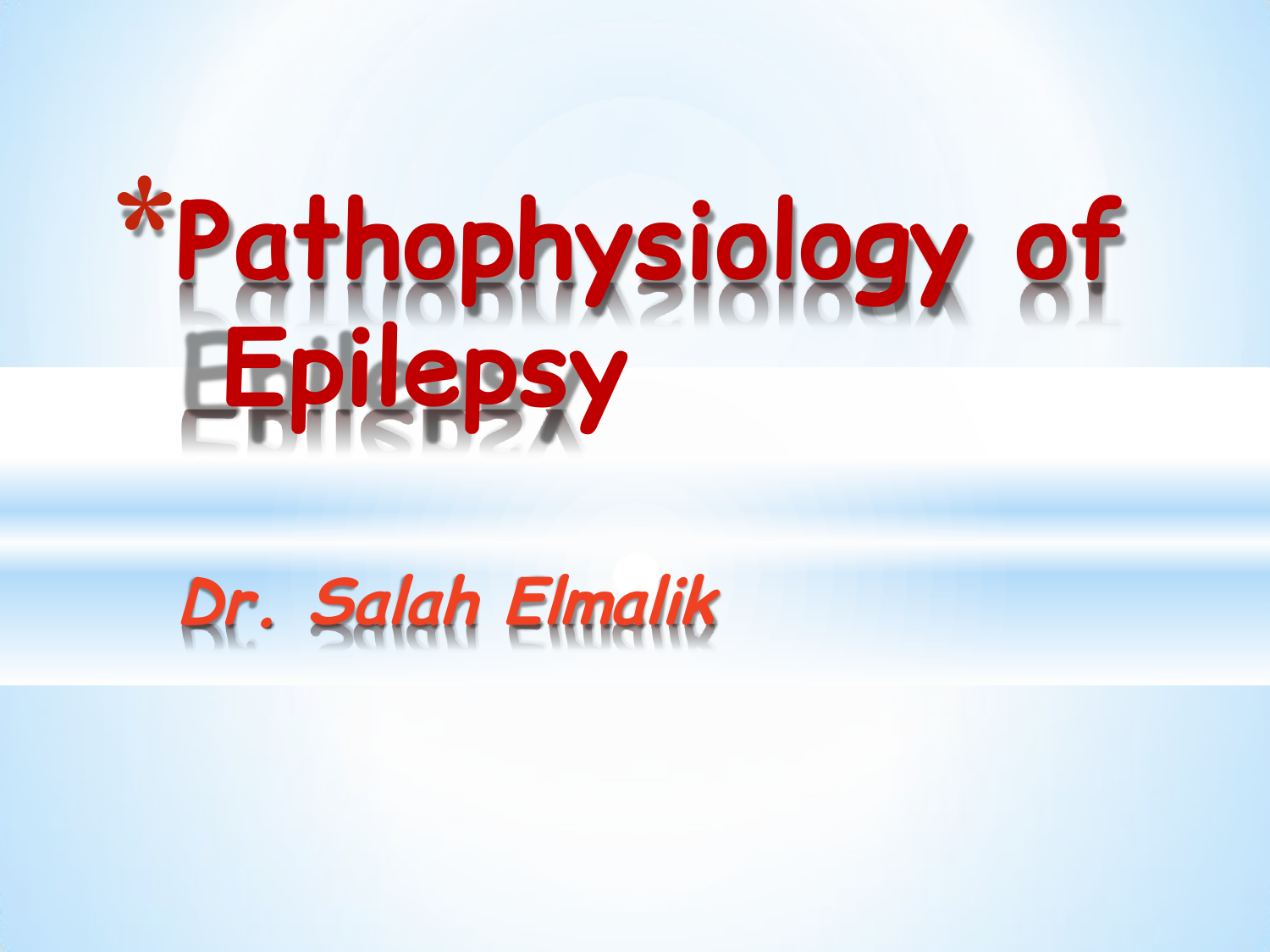

# *Pathophysiology of  Epilepsy
Dr. Salah Elmalik